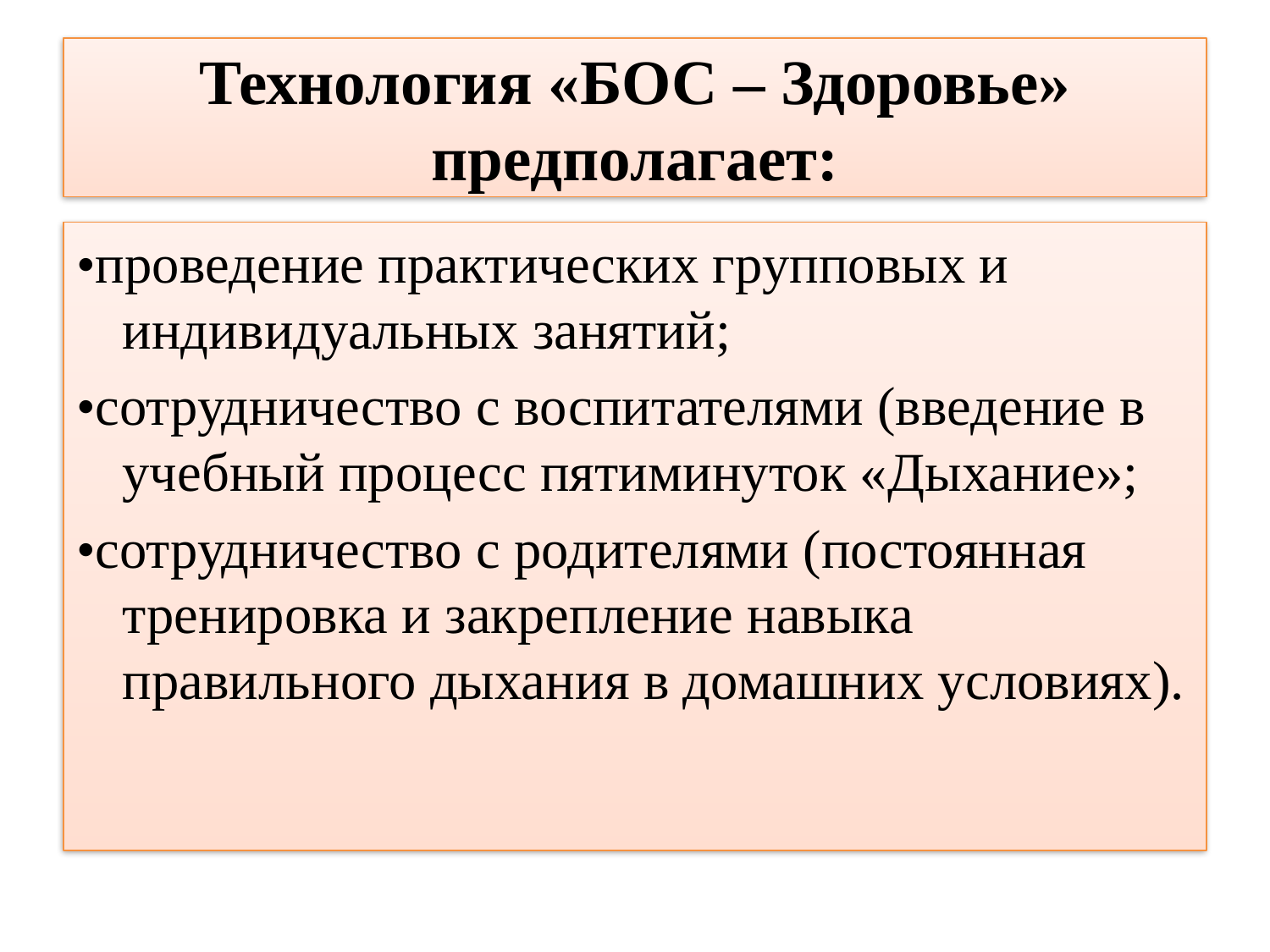

# Технология «БОС – Здоровье» предполагает:
•проведение практических групповых и индивидуальных занятий;
•сотрудничество с воспитателями (введение в учебный процесс пятиминуток «Дыхание»;
•сотрудничество с родителями (постоянная тренировка и закрепление навыка правильного дыхания в домашних условиях).